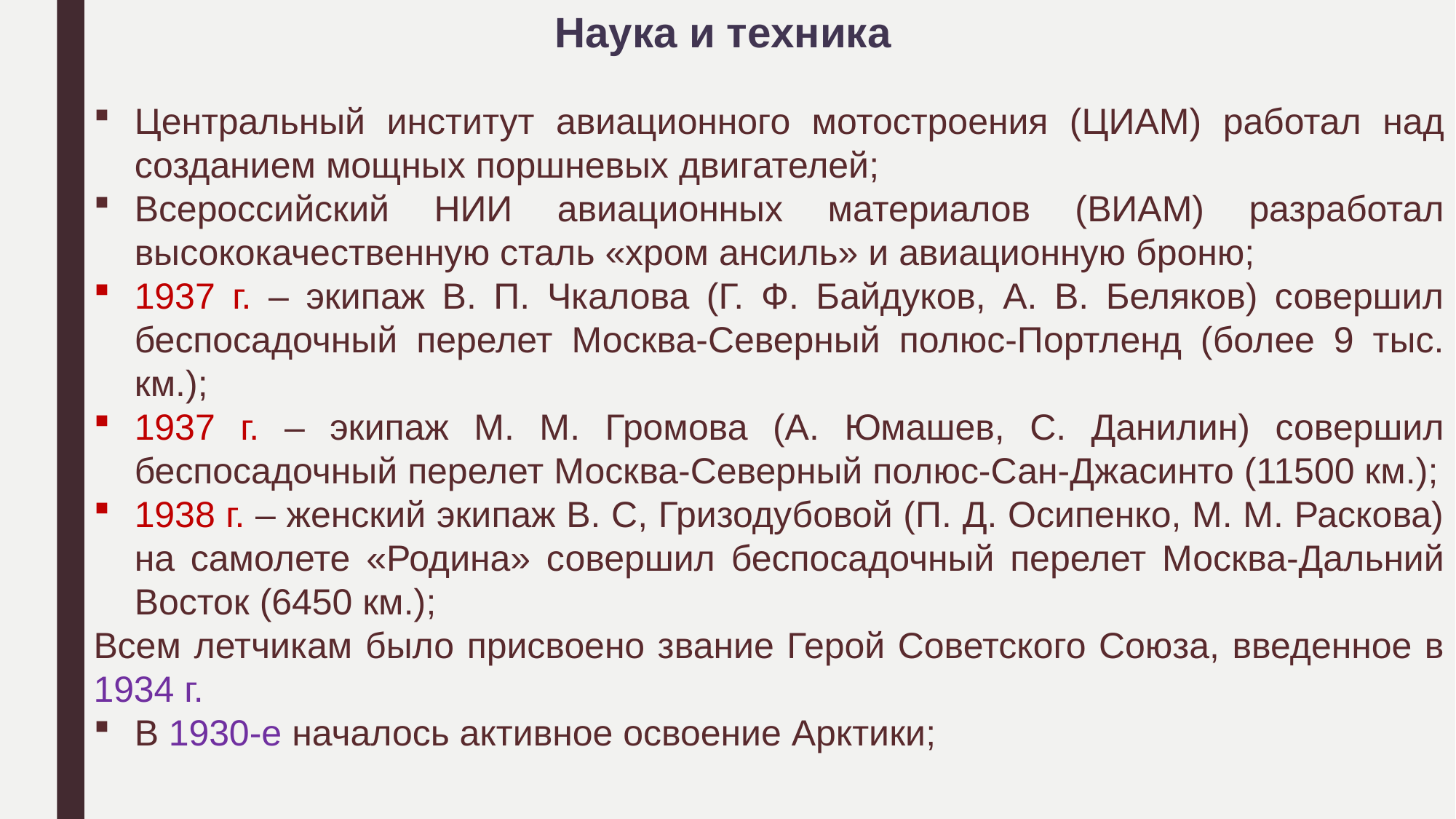

Наука и техника
Центральный институт авиационного мотостроения (ЦИАМ) работал над созданием мощных поршневых двигателей;
Всероссийский НИИ авиационных материалов (ВИАМ) разработал высококачественную сталь «хром ансиль» и авиационную броню;
1937 г. – экипаж В. П. Чкалова (Г. Ф. Байдуков, А. В. Беляков) совершил беспосадочный перелет Москва-Северный полюс-Портленд (более 9 тыс. км.);
1937 г. – экипаж М. М. Громова (А. Юмашев, С. Данилин) совершил беспосадочный перелет Москва-Северный полюс-Сан-Джасинто (11500 км.);
1938 г. – женский экипаж В. С, Гризодубовой (П. Д. Осипенко, М. М. Раскова) на самолете «Родина» совершил беспосадочный перелет Москва-Дальний Восток (6450 км.);
Всем летчикам было присвоено звание Герой Советского Союза, введенное в 1934 г.
В 1930-е началось активное освоение Арктики;